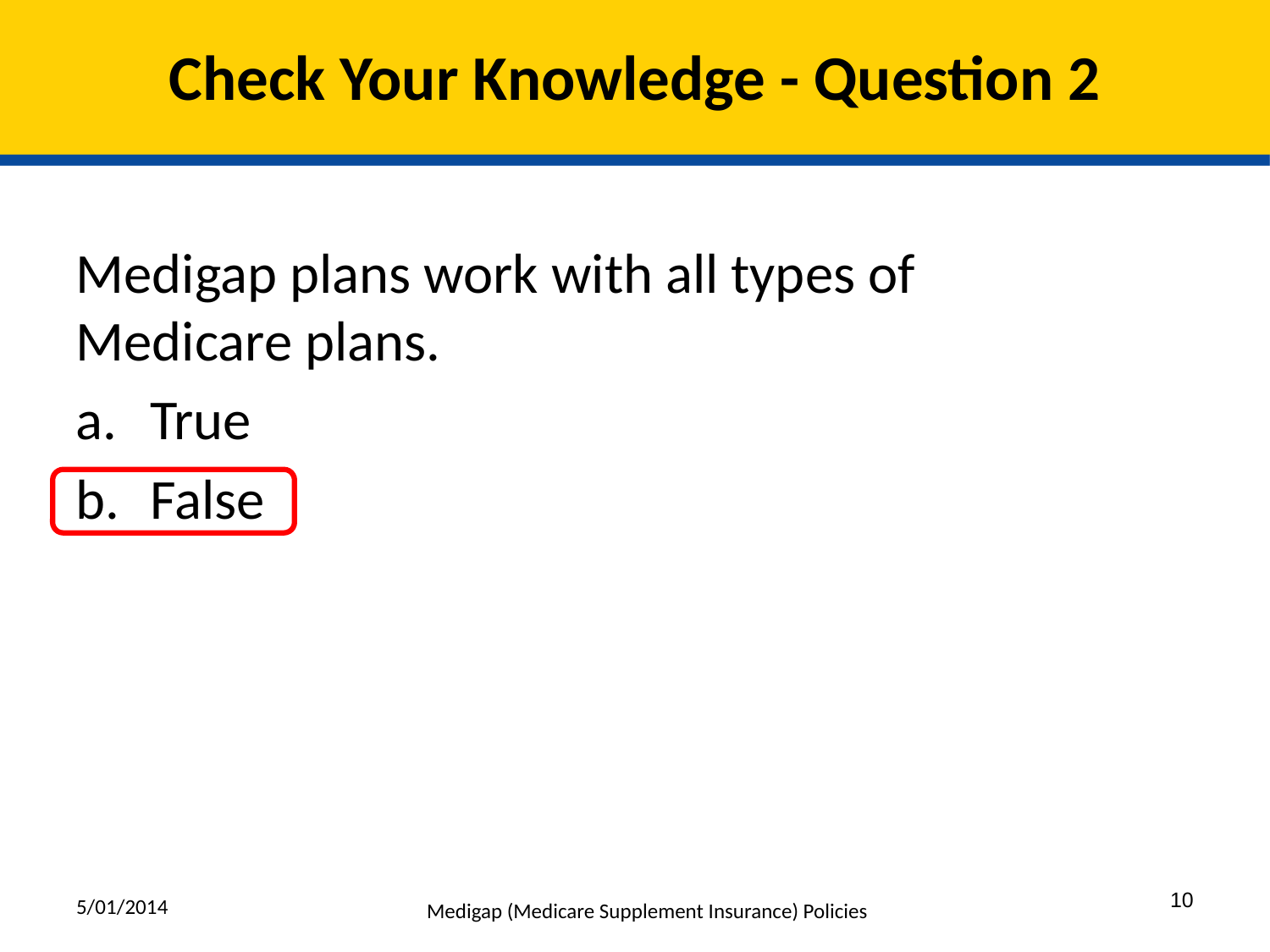

# Check Your Knowledge - Question 2
Medigap plans work with all types of Medicare plans.
True
False

5/01/2014
10
Medigap (Medicare Supplement Insurance) Policies